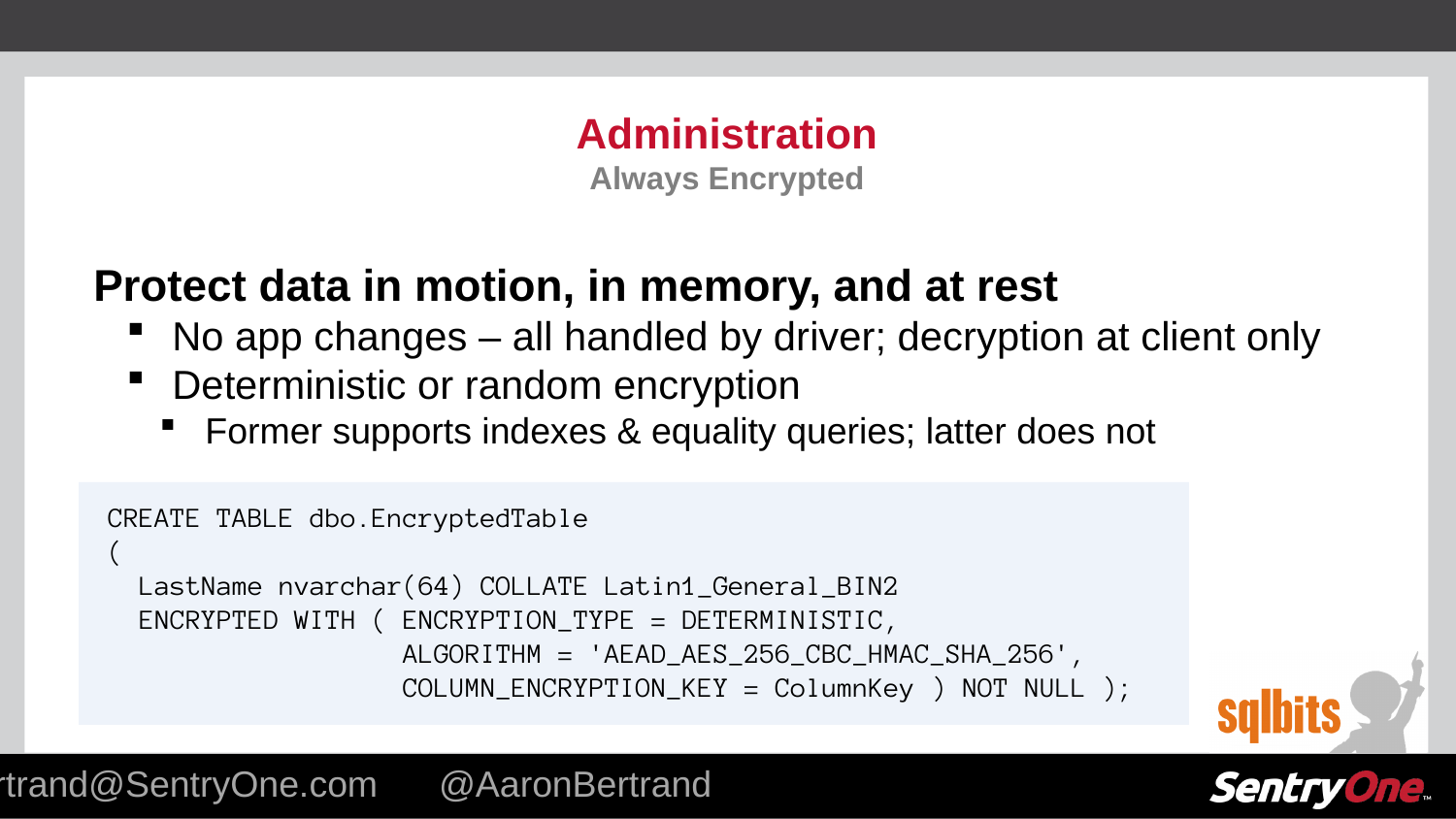

# Administration Always Encrypted
Protect data in motion, in memory, and at rest
No app changes – all handled by driver; decryption at client only
Deterministic or random encryption
Former supports indexes & equality queries; latter does not
 CREATE TABLE dbo.EncryptedTable
 (
   LastName nvarchar(64) COLLATE Latin1_General_BIN2
   ENCRYPTED WITH ( ENCRYPTION_TYPE = DETERMINISTIC,
                    ALGORITHM = 'AEAD_AES_256_CBC_HMAC_SHA_256',
                    COLUMN_ENCRYPTION_KEY = ColumnKey ) NOT NULL );